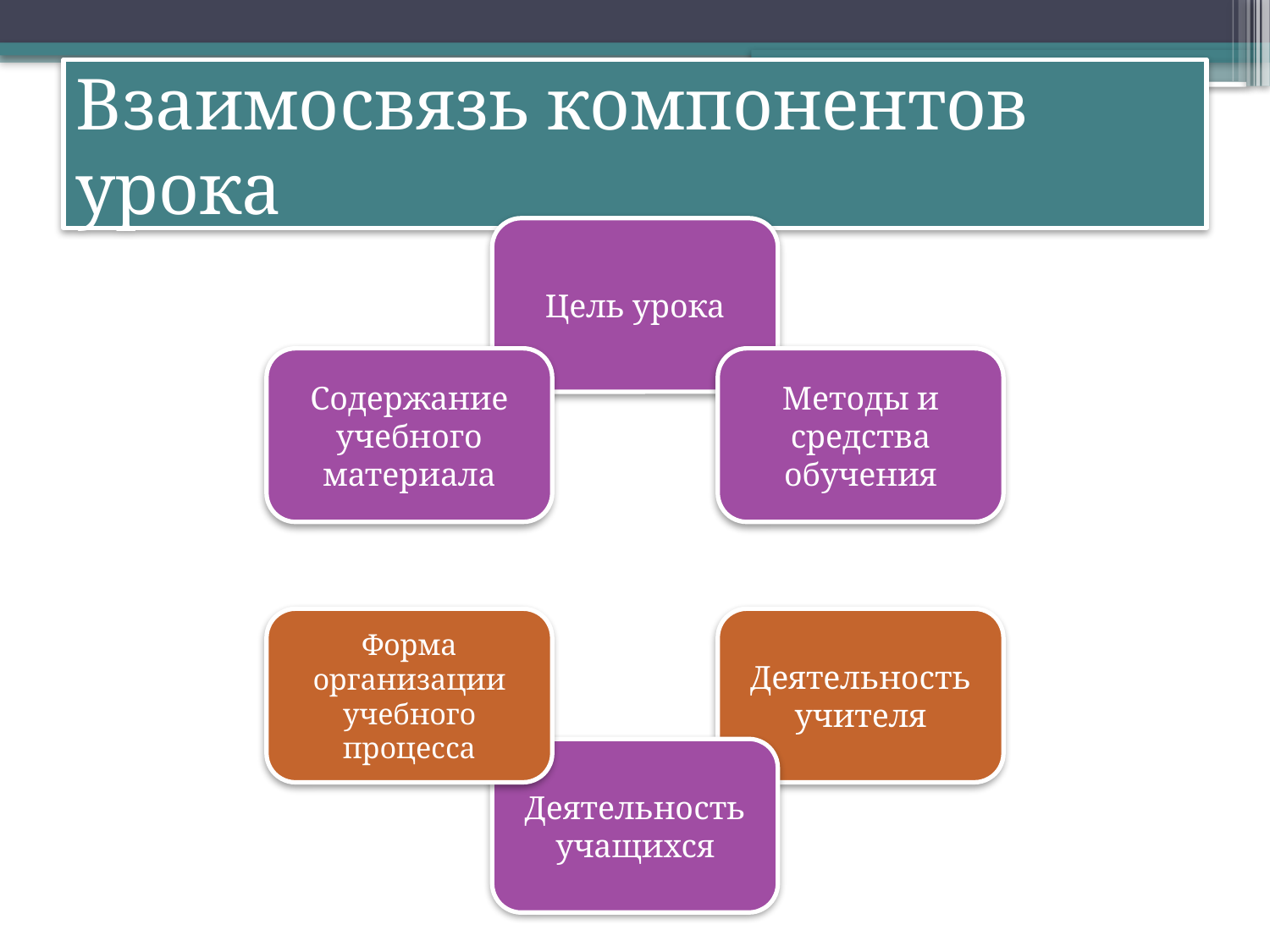

# Взаимосвязь компонентов урока
Цель урока
Методы и средства обучения
Деятельность учителя
Деятельность учащихся
Форма организации учебного процесса
Содержание учебного материала